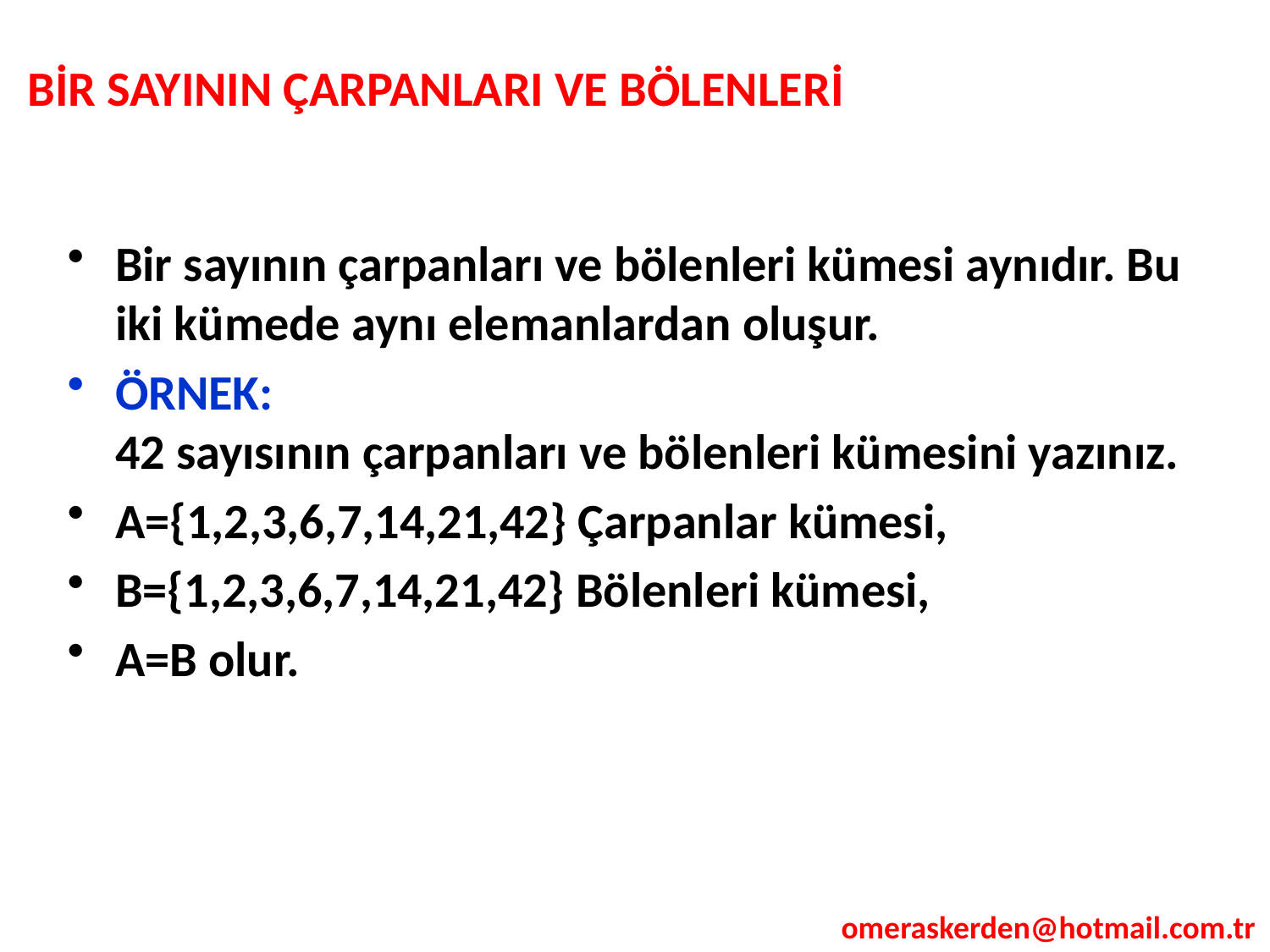

BİR SAYININ ÇARPANLARI VE BÖLENLERİ
Bir sayının çarpanları ve bölenleri kümesi aynıdır. Bu iki kümede aynı elemanlardan oluşur.
ÖRNEK:
42 sayısının çarpanları ve bölenleri kümesini yazınız.
A={1,2,3,6,7,14,21,42} Çarpanlar kümesi,
B={1,2,3,6,7,14,21,42} Bölenleri kümesi,
A=B olur.
omeraskerden@hotmail.com.tr